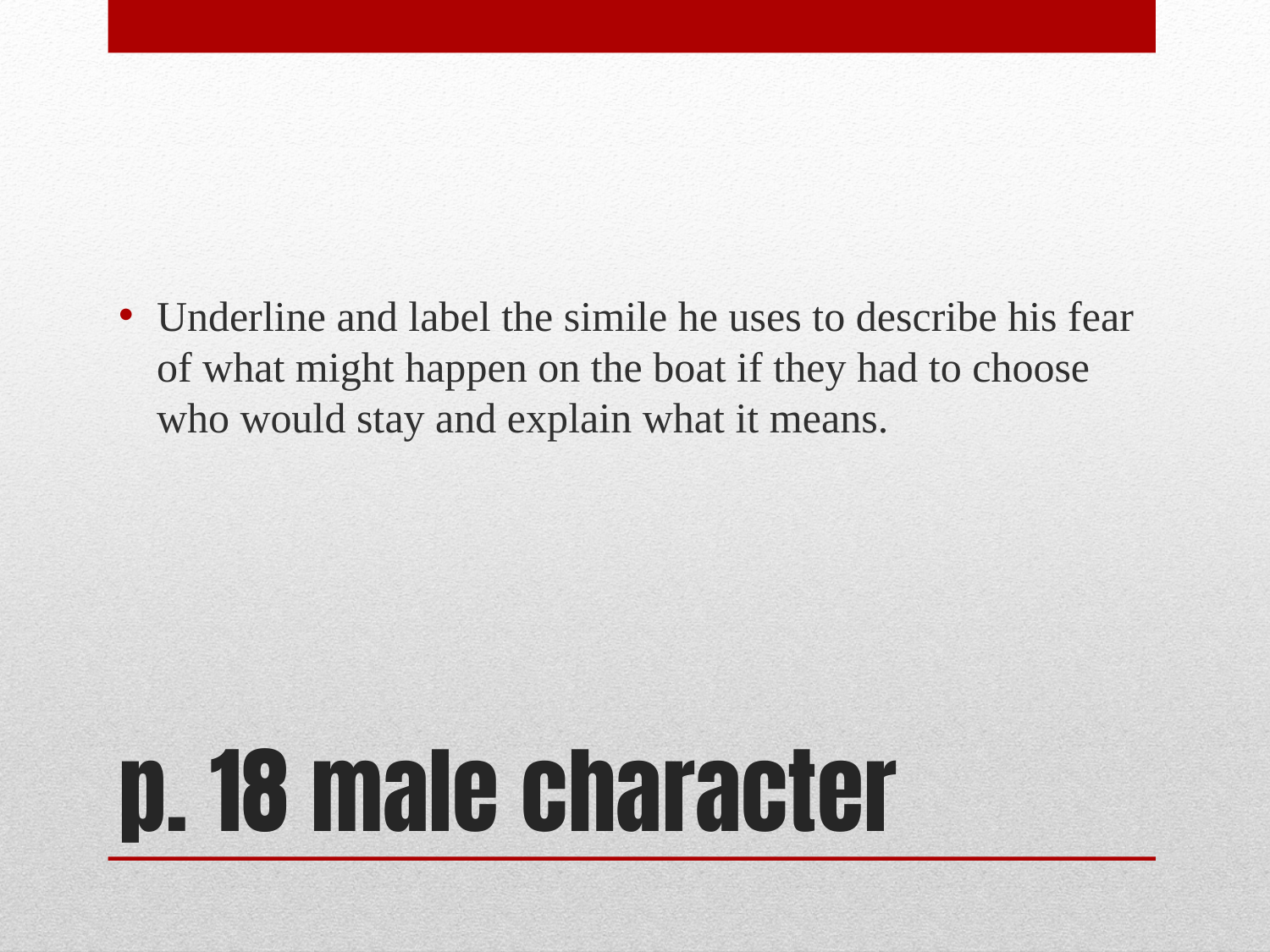

Underline and label the simile he uses to describe his fear of what might happen on the boat if they had to choose who would stay and explain what it means.
# p. 18 male character